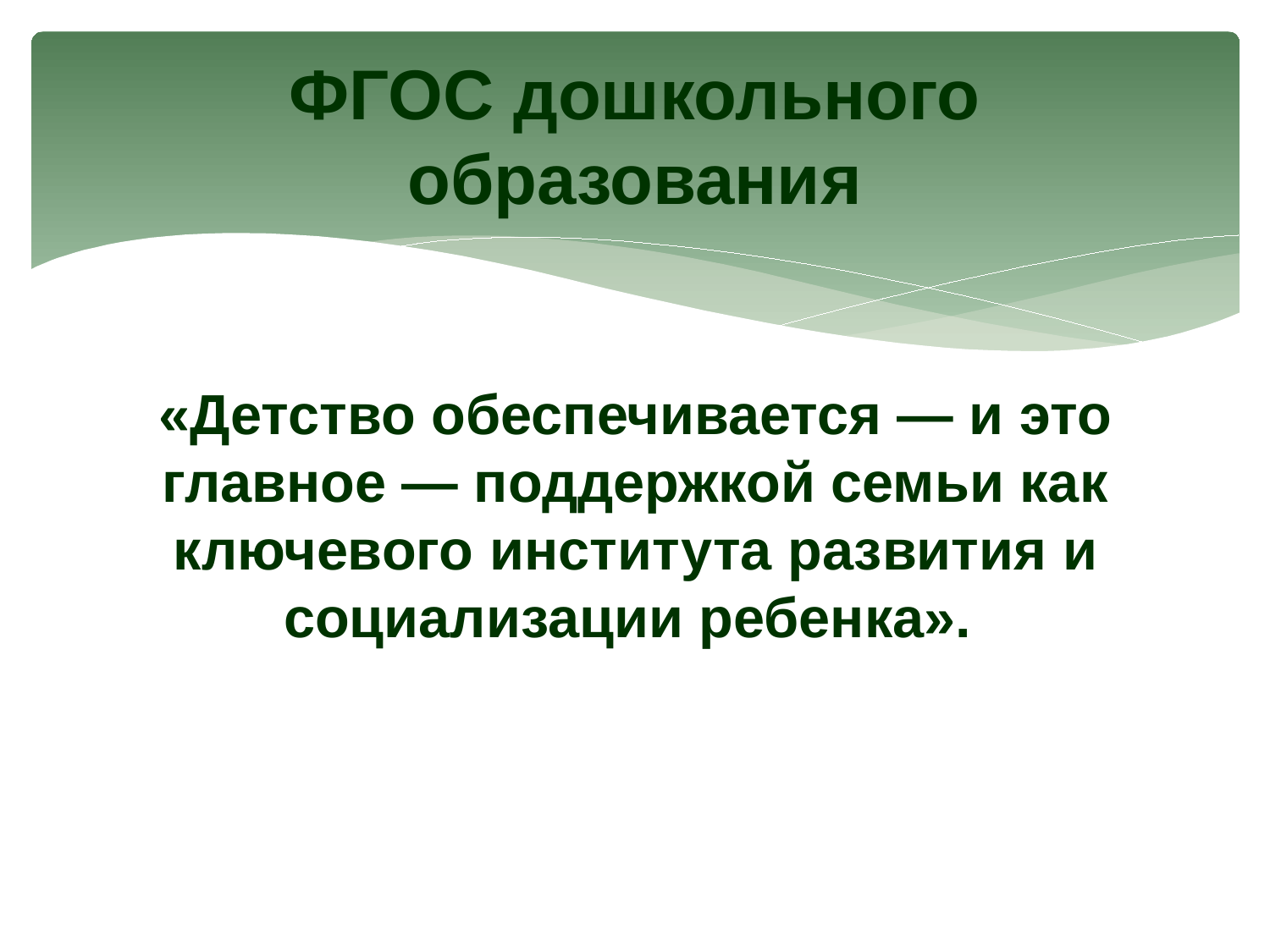

# ФГОС дошкольного образования
«Детство обеспечивается — и это главное — поддержкой семьи как ключевого института развития и социализации ребенка».